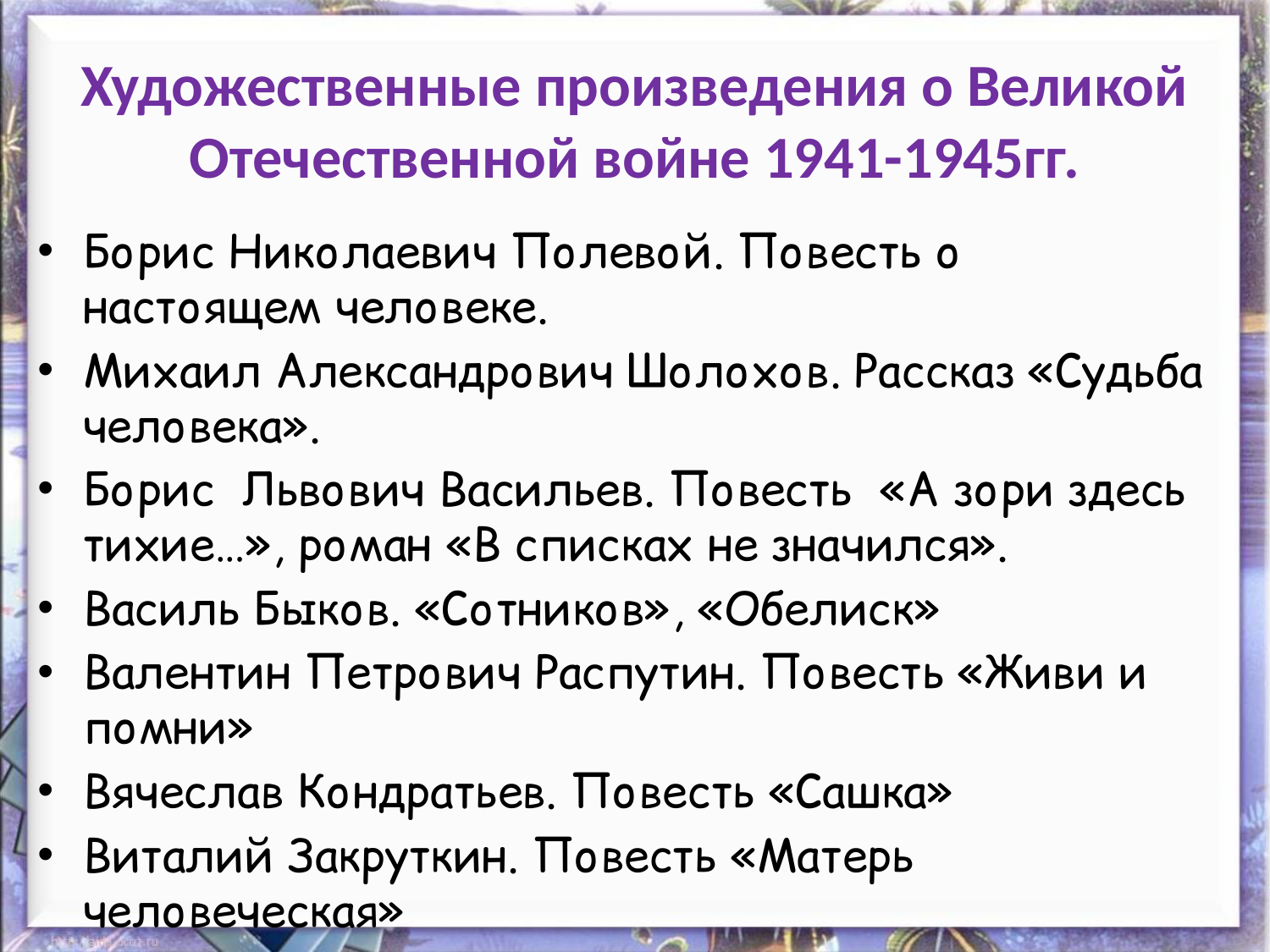

# Художественные произведения о Великой Отечественной войне 1941-1945гг.
Борис Николаевич Полевой. Повесть о настоящем человеке.
Михаил Александрович Шолохов. Рассказ «Судьба человека».
Борис  Львович Васильев. Повесть  «А зори здесь тихие…», роман «В списках не значился».
Василь Быков. «Сотников», «Обелиск»
Валентин Петрович Распутин. Повесть «Живи и помни»
Вячеслав Кондратьев. Повесть «Сашка»
Виталий Закруткин. Повесть «Матерь человеческая»